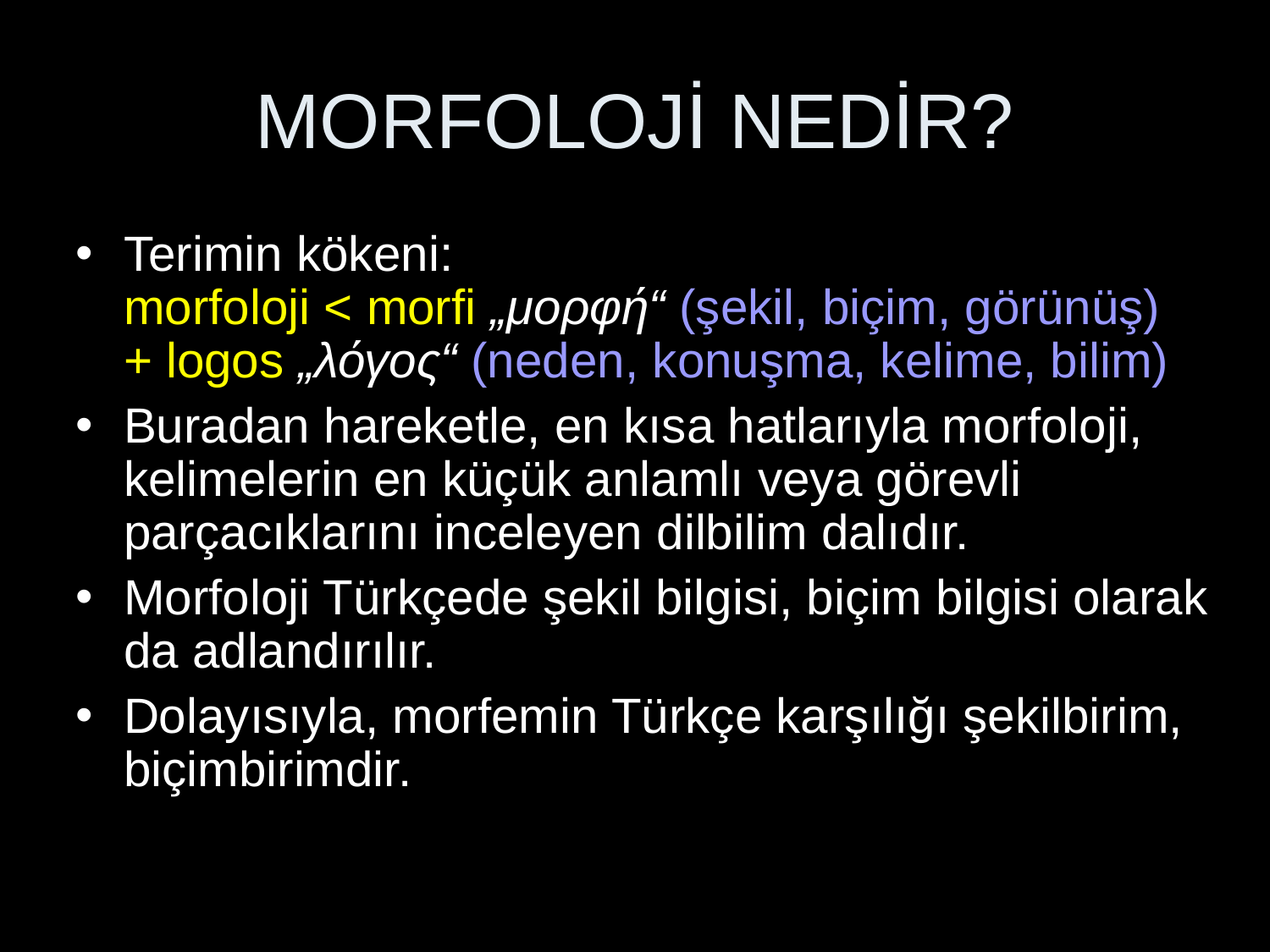

# MORFOLOJİ NEDİR?
Terimin kökeni:
morfoloji < morfi „μορφή“ (şekil, biçim, görünüş)
+ logos „λόγος“ (neden, konuşma, kelime, bilim)
Buradan hareketle, en kısa hatlarıyla morfoloji, kelimelerin en küçük anlamlı veya görevli parçacıklarını inceleyen dilbilim dalıdır.
Morfoloji Türkçede şekil bilgisi, biçim bilgisi olarak da adlandırılır.
Dolayısıyla, morfemin Türkçe karşılığı şekilbirim, biçimbirimdir.